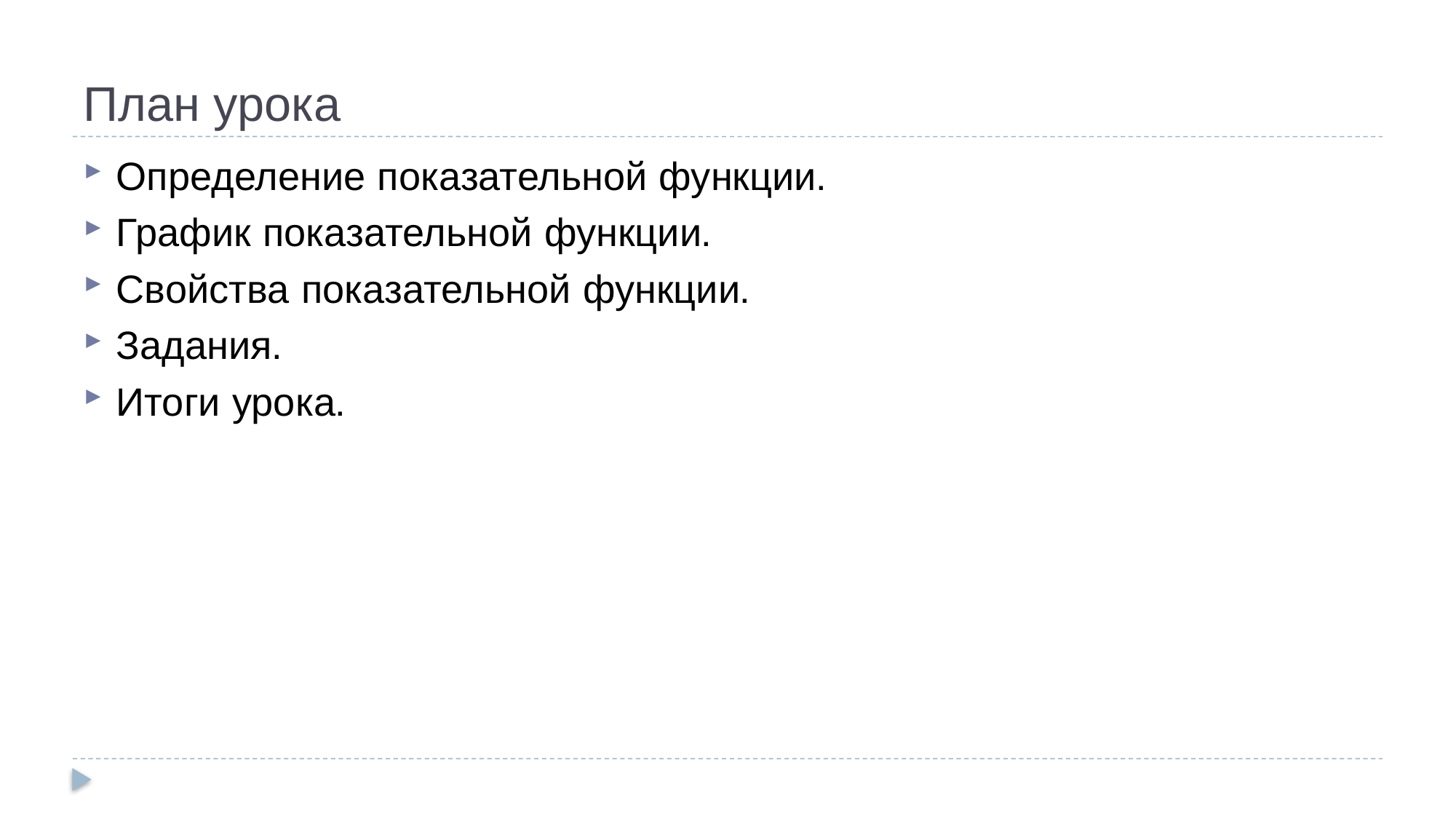

# План урока
Определение показательной функции.
График показательной функции.
Свойства показательной функции.
Задания.
Итоги урока.